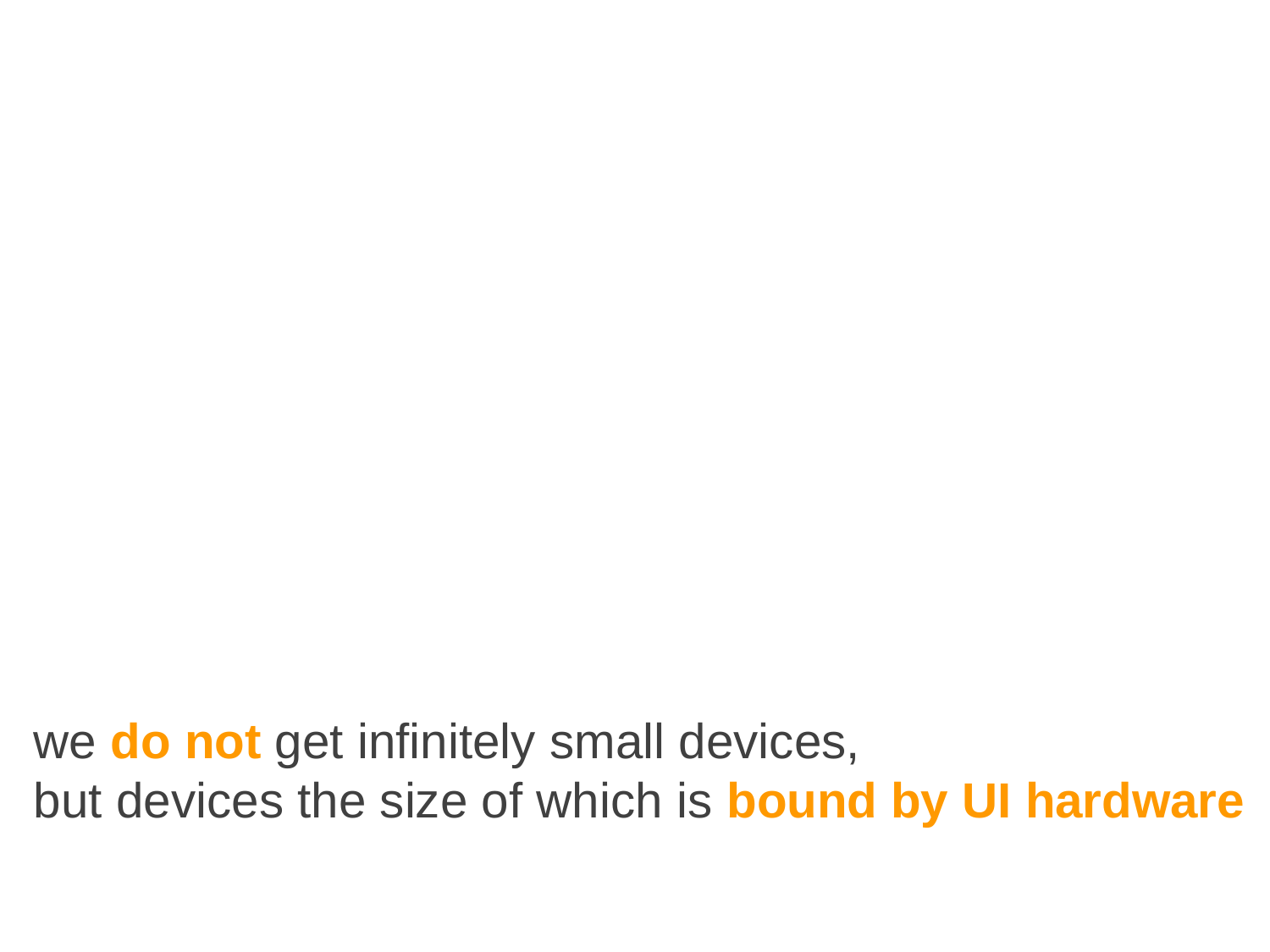

we do not get infinitely small devices,
but devices the size of which is bound by UI hardware